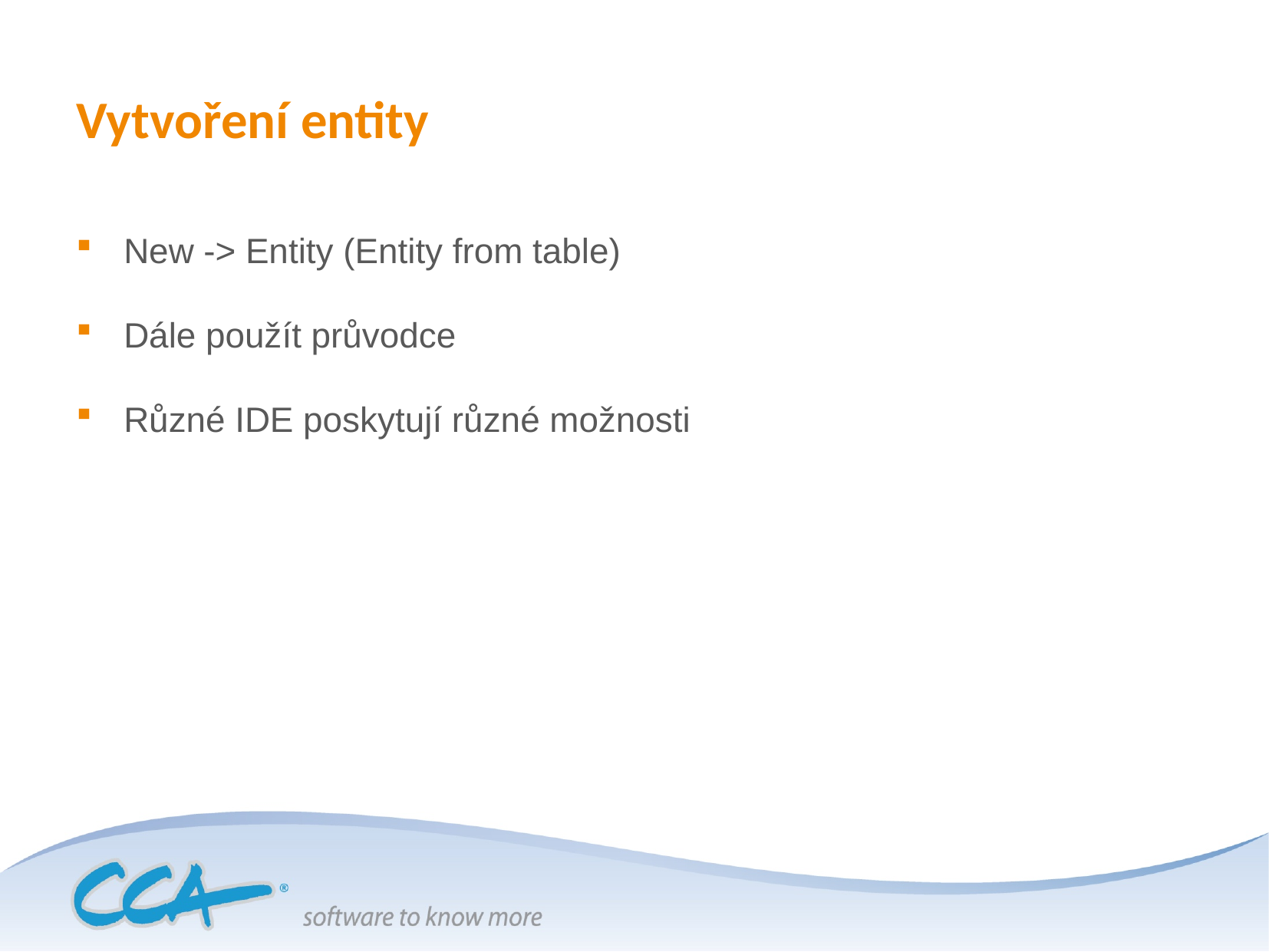

# Vytvoření entity
New -> Entity (Entity from table)
Dále použít průvodce
Různé IDE poskytují různé možnosti